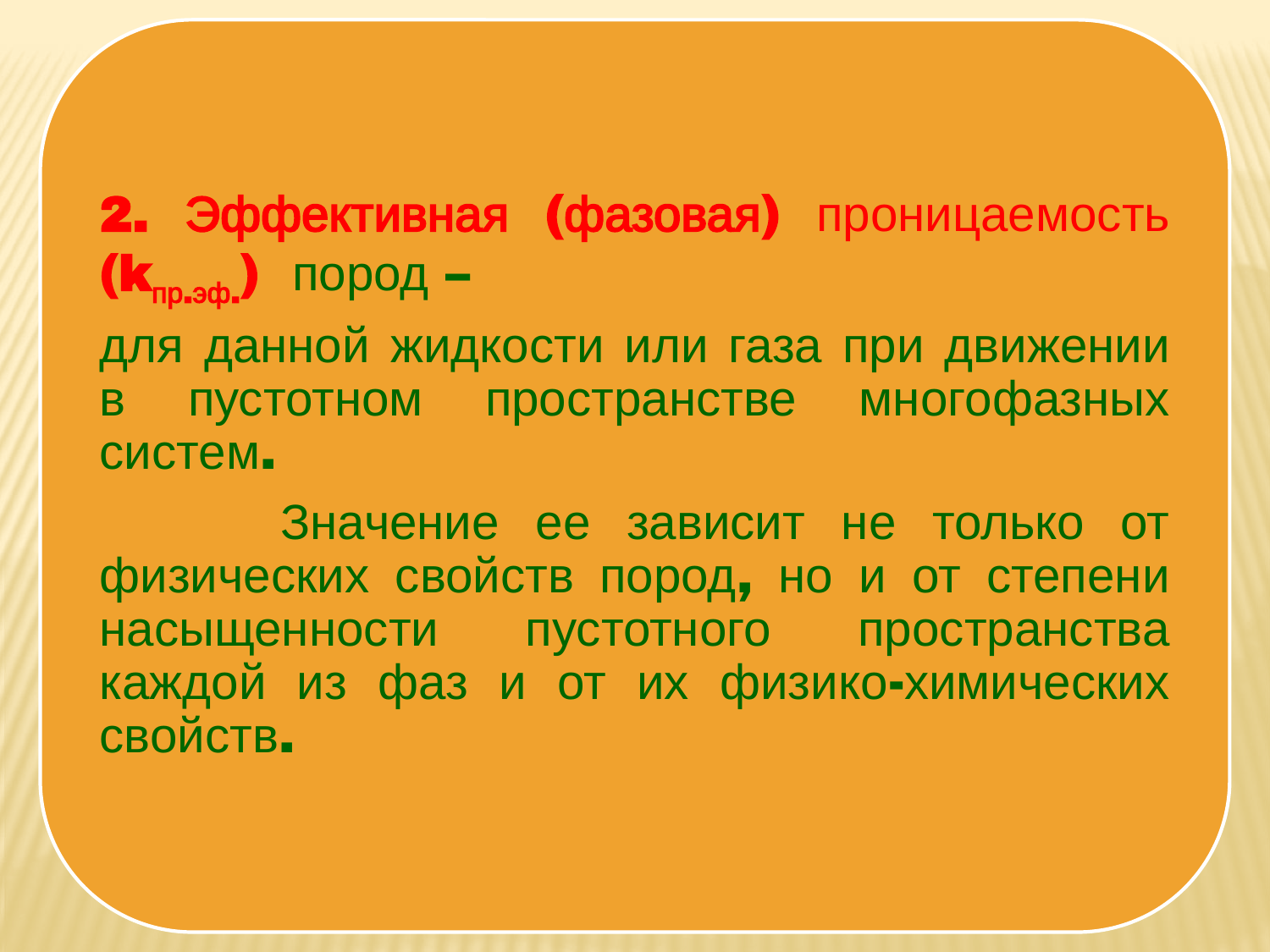

2. Эффективная (фазовая) проницаемость (kпр.эф.)  пород –
для данной жидкости или газа при движении в пустотном пространстве многофазных систем.
     Значение ее зависит не только от физических свойств пород, но и от степени насыщенности пустотного пространства каждой из фаз и от их физико-химических свойств.